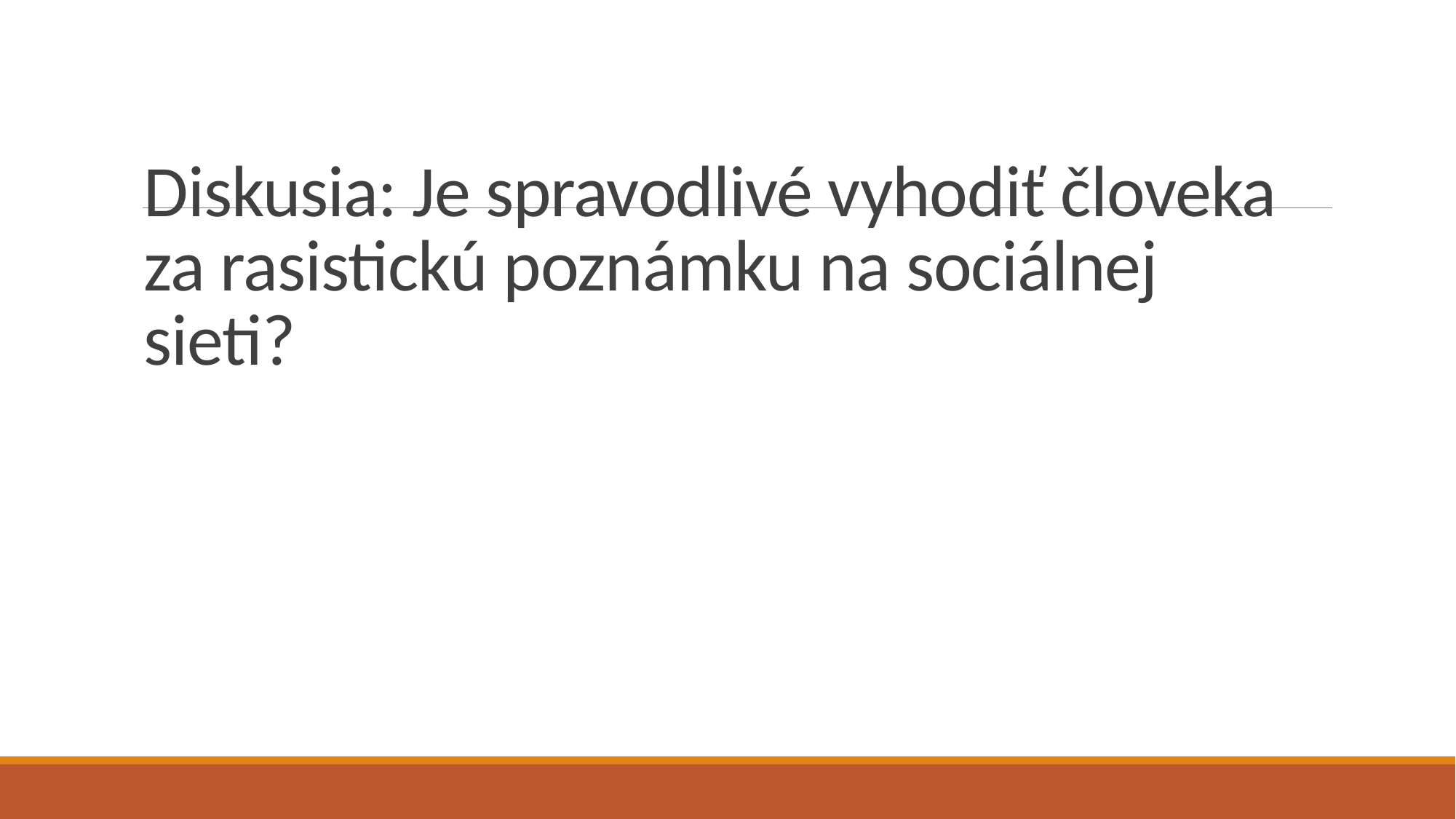

# Diskusia: Je spravodlivé vyhodiť človeka za rasistickú poznámku na sociálnej sieti?